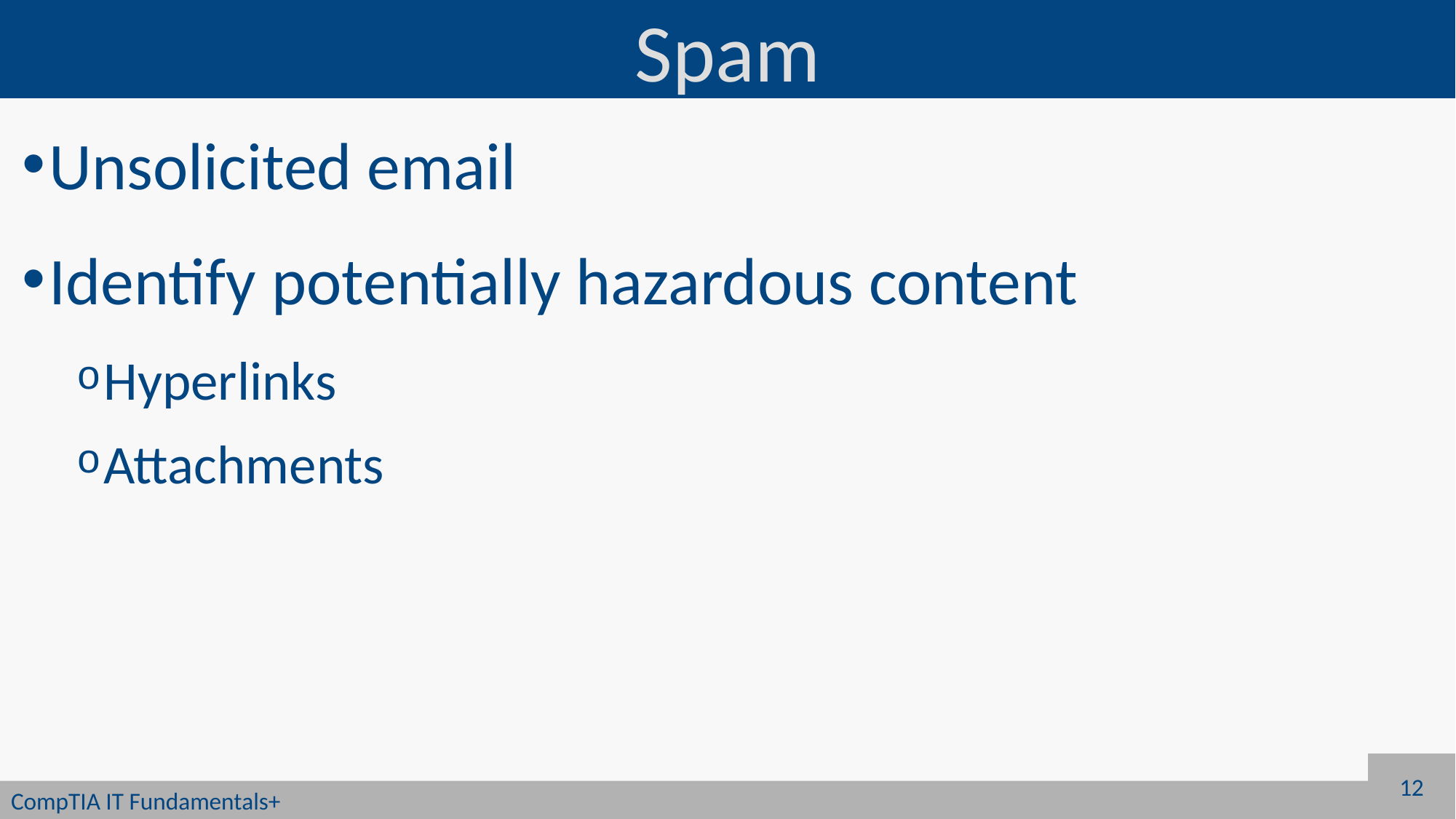

# Spam
Unsolicited email
Identify potentially hazardous content
Hyperlinks
Attachments
12
CompTIA IT Fundamentals+